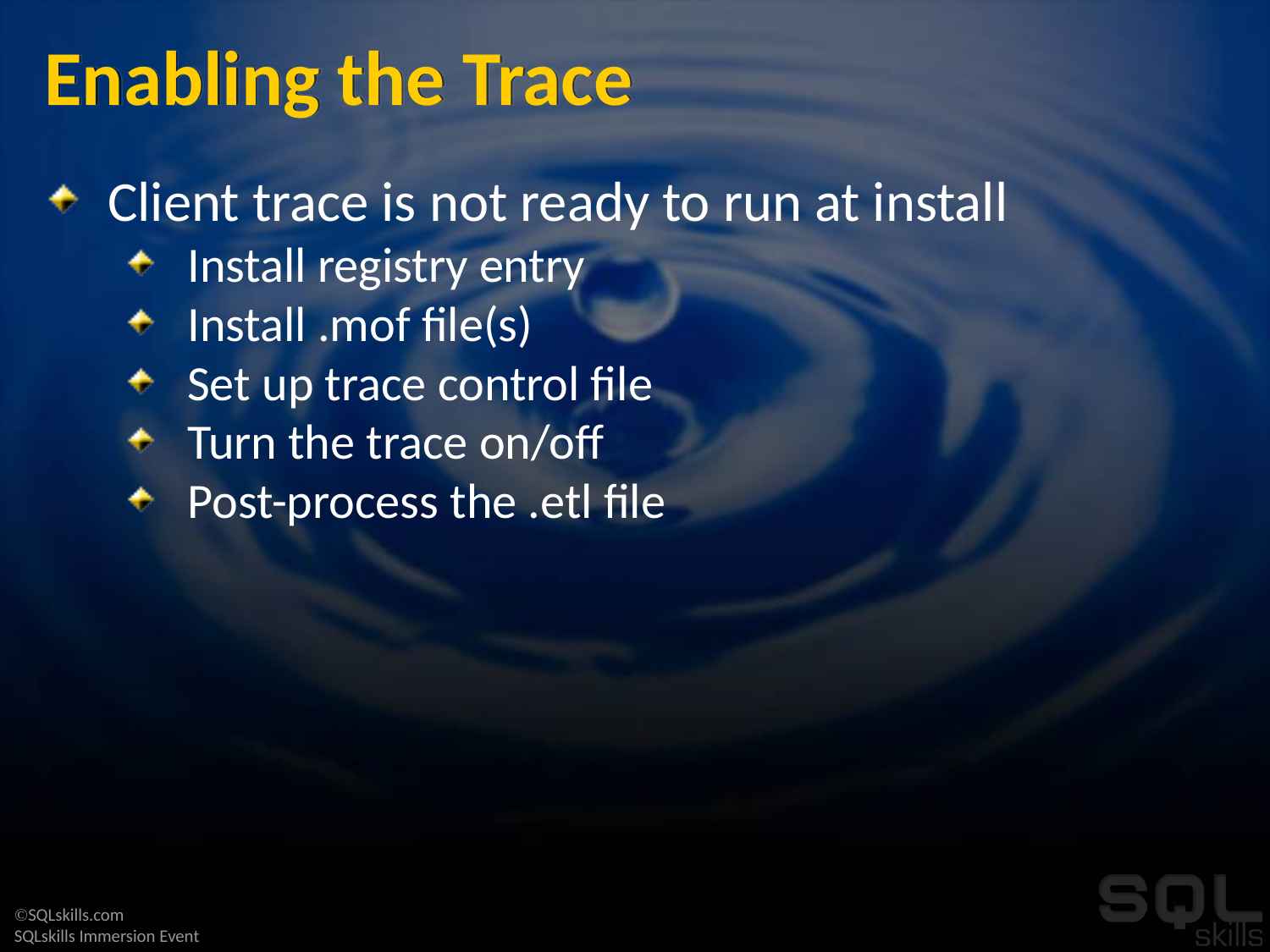

# Enabling the Trace
Client trace is not ready to run at install
Install registry entry
Install .mof file(s)
Set up trace control file
Turn the trace on/off
Post-process the .etl file